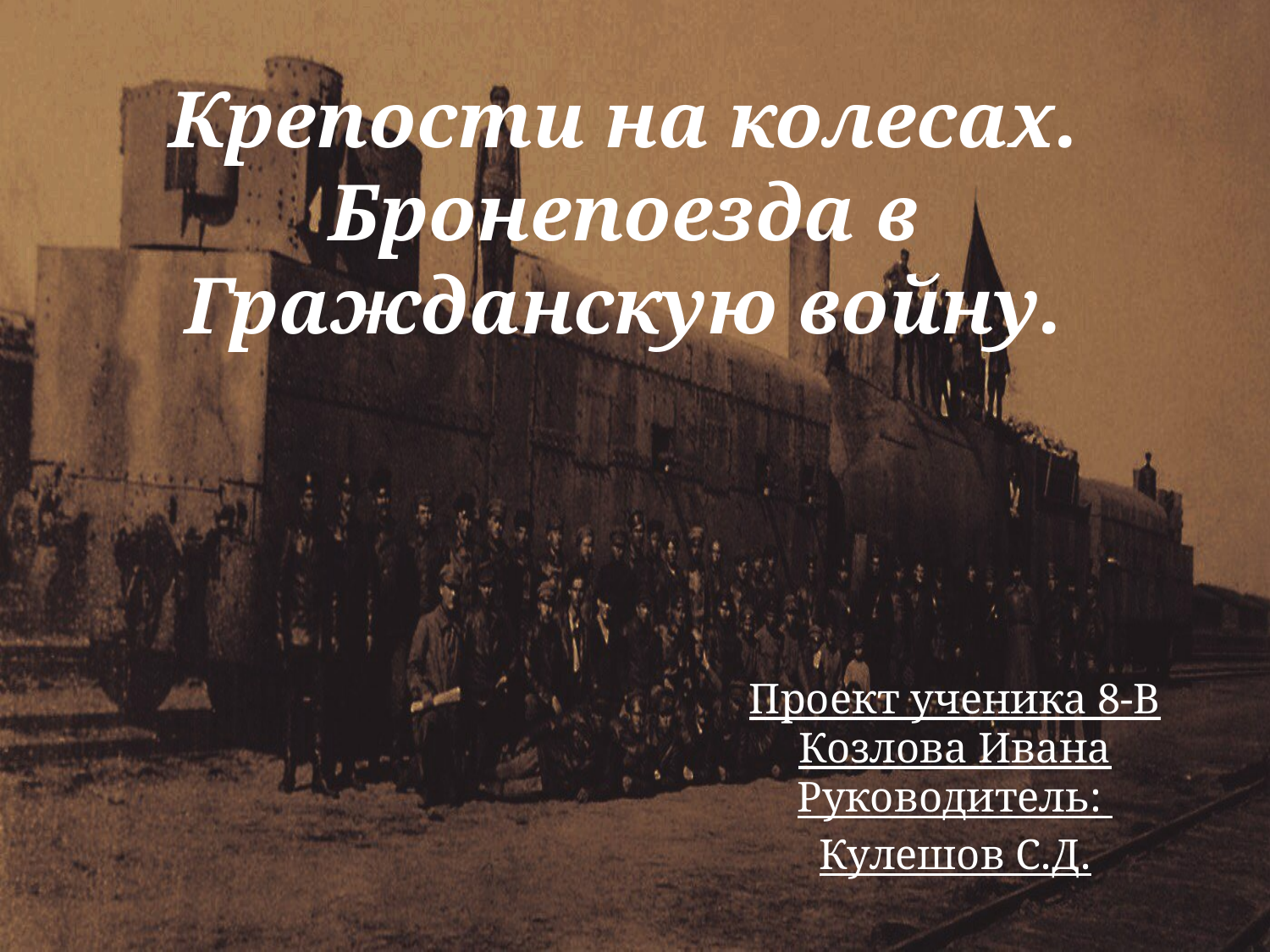

# Крепости на колесах. Бронепоезда в Гражданскую войну.
Проект ученика 8-В
Козлова Ивана
Руководитель:
Кулешов С.Д.